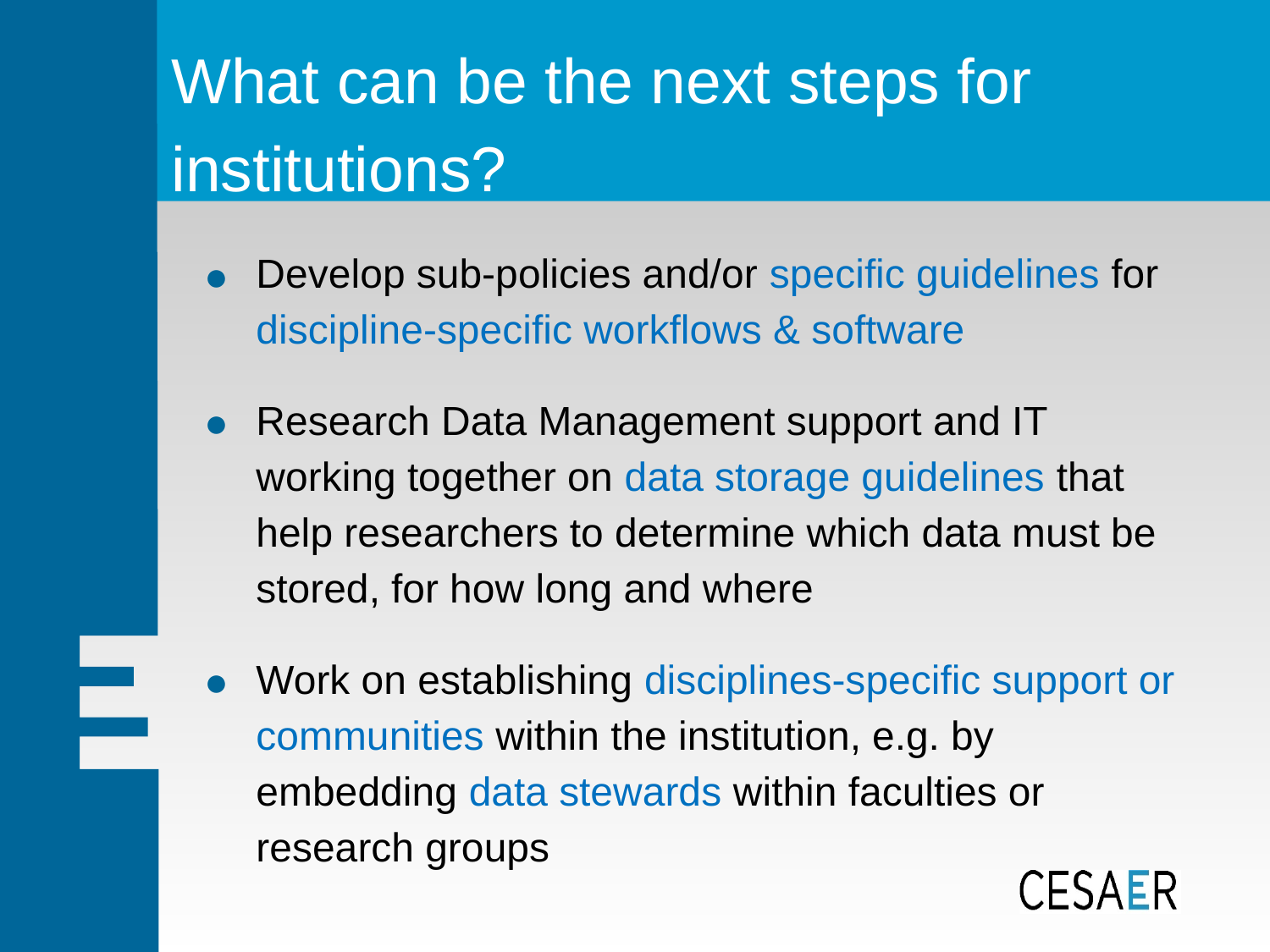

# What can be the next steps for institutions?
Develop sub-policies and/or specific guidelines for discipline-specific workflows & software
Research Data Management support and IT working together on data storage guidelines that help researchers to determine which data must be stored, for how long and where
Work on establishing disciplines-specific support or communities within the institution, e.g. by embedding data stewards within faculties or research groups